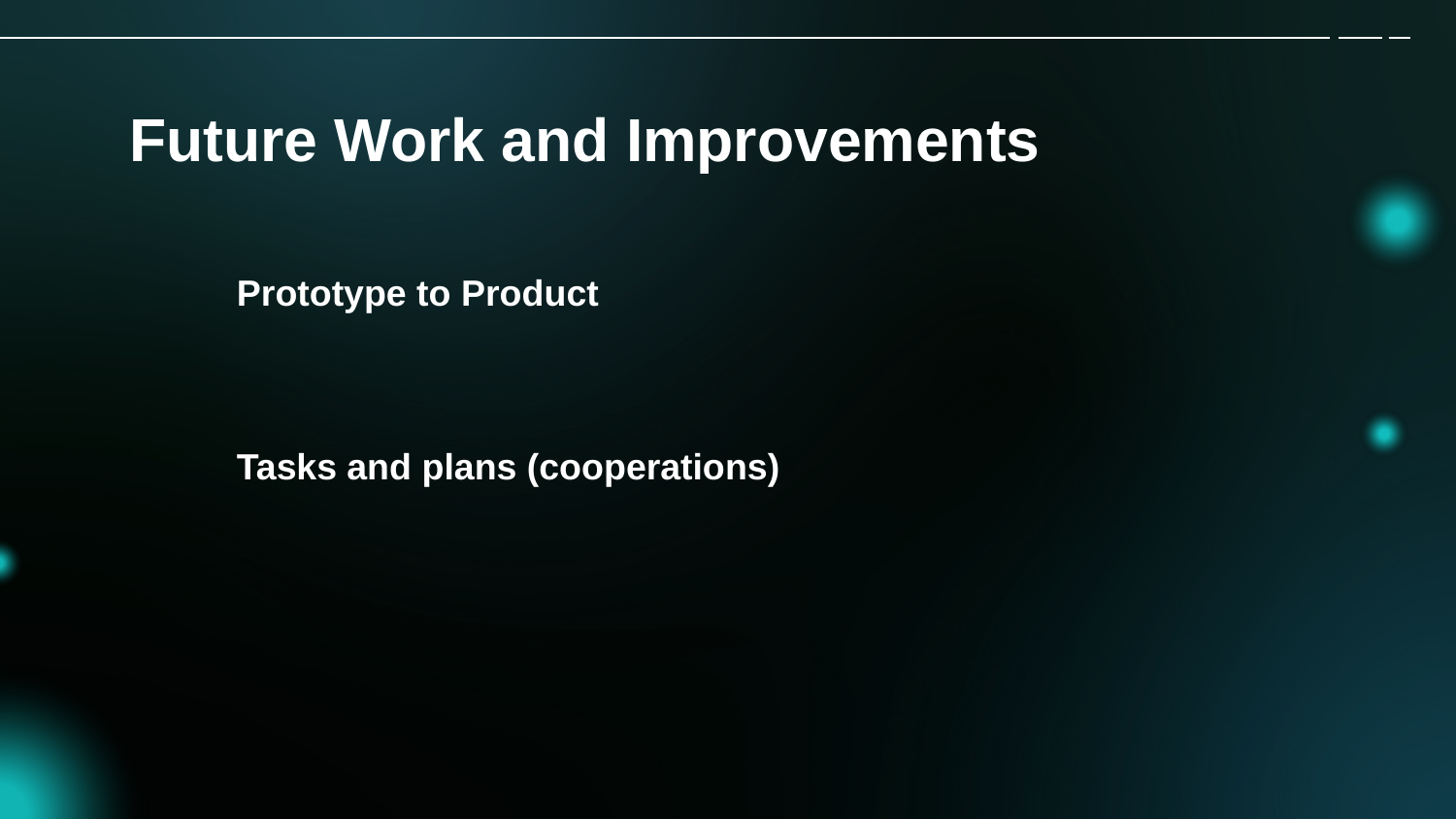

# Future Work and Improvements
Prototype to Product
Tasks and plans (cooperations)